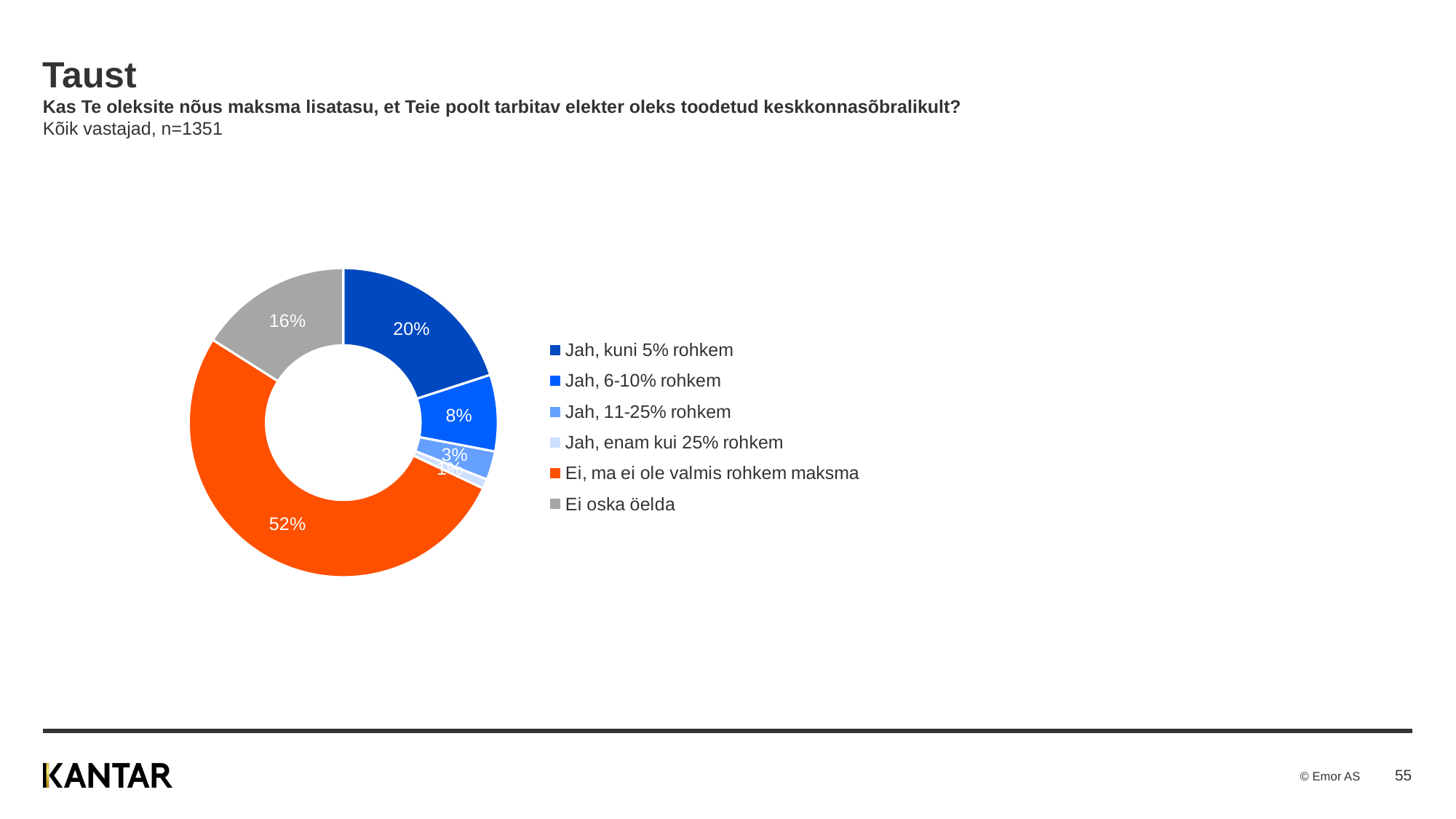

# Taust Kas Te oleksite nõus maksma lisatasu, et Teie poolt tarbitav elekter oleks toodetud keskkonnasõbralikult? Kõik vastajad, n=1351

### Chart

| Category | Sales |
|---|---|
| Jah, kuni 5% rohkem | 20.0 |
| Jah, 6-10% rohkem | 8.0 |
| Jah, 11-25% rohkem | 3.0 |
| Jah, enam kui 25% rohkem | 1.0 |
| Ei, ma ei ole valmis rohkem maksma | 52.0 |
| Ei oska öelda | 16.0 |
55